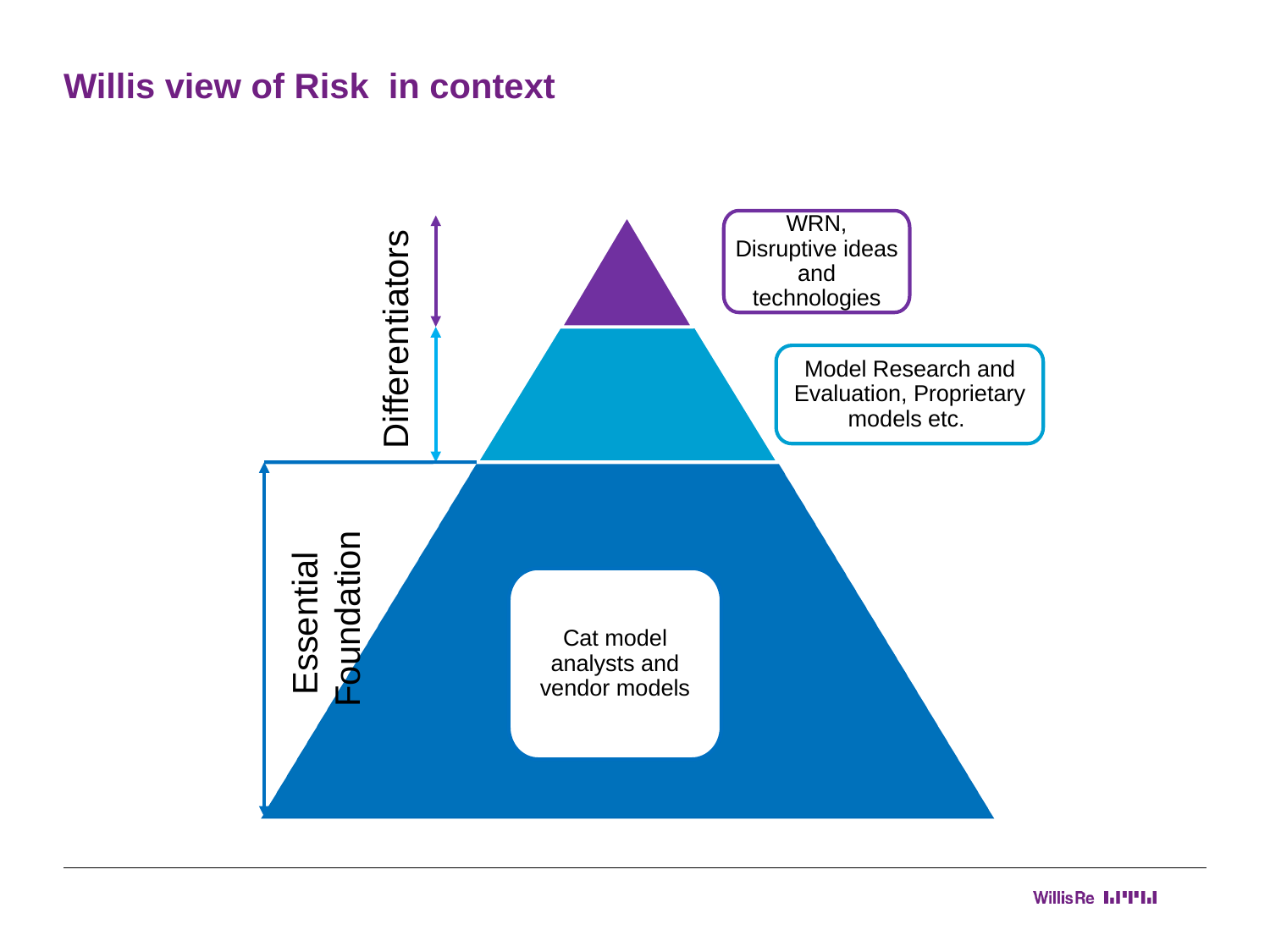

# Willis view of Risk  in context

WRN, Disruptive ideas and technologies

Differentiators
Model Research and Evaluation, Proprietary models etc.
Cat model analysts and vendor models
Essential
Foundation